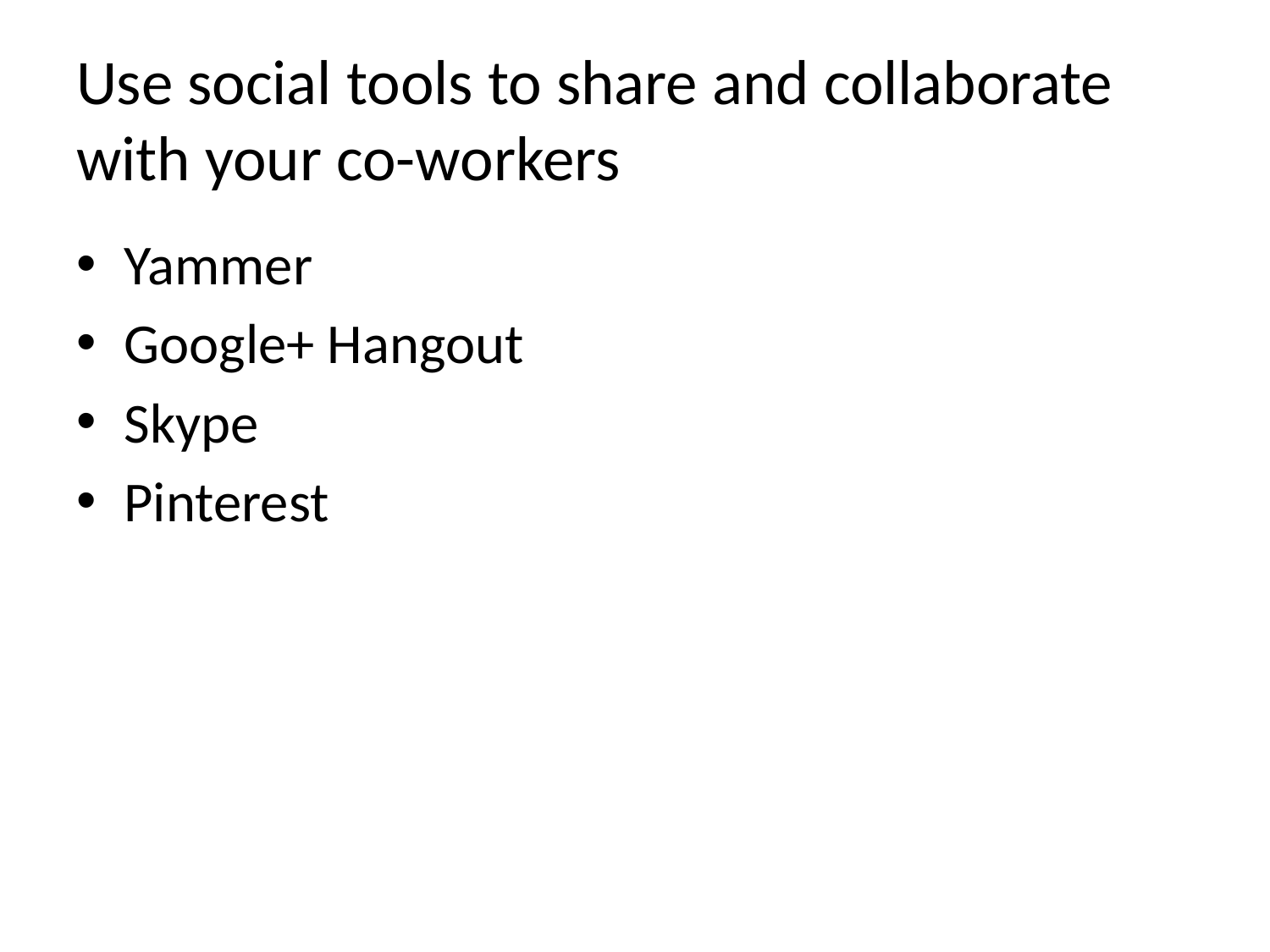

# Use social tools to share and collaborate with your co-workers
Yammer
Google+ Hangout
Skype
Pinterest